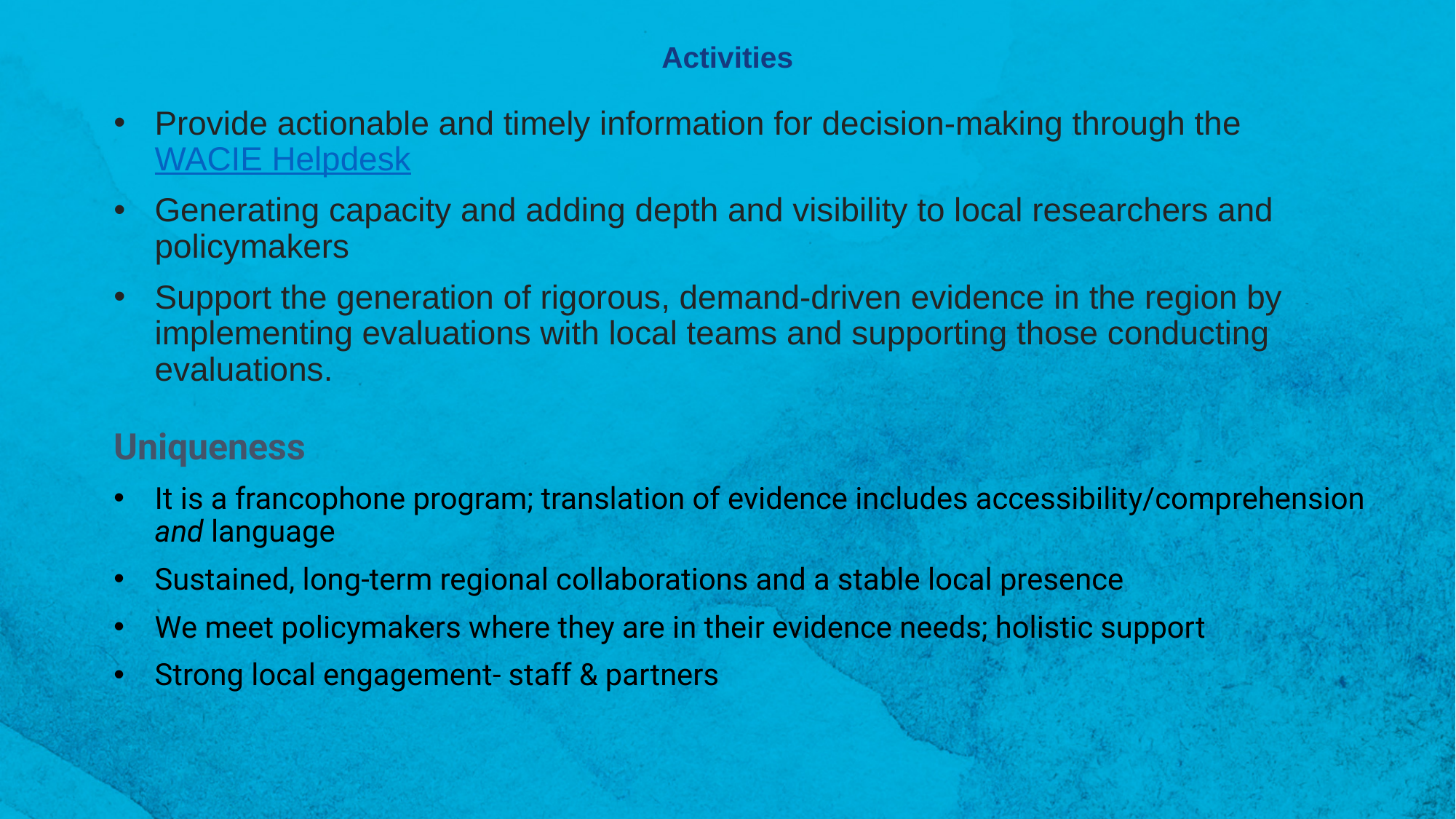

# Activities
Provide actionable and timely information for decision-making through the WACIE Helpdesk
Generating capacity and adding depth and visibility to local researchers and policymakers
Support the generation of rigorous, demand-driven evidence in the region by implementing evaluations with local teams and supporting those conducting evaluations.

Uniqueness
It is a francophone program; translation of evidence includes accessibility/comprehension and language
Sustained, long-term regional collaborations and a stable local presence
We meet policymakers where they are in their evidence needs; holistic support
Strong local engagement- staff & partners